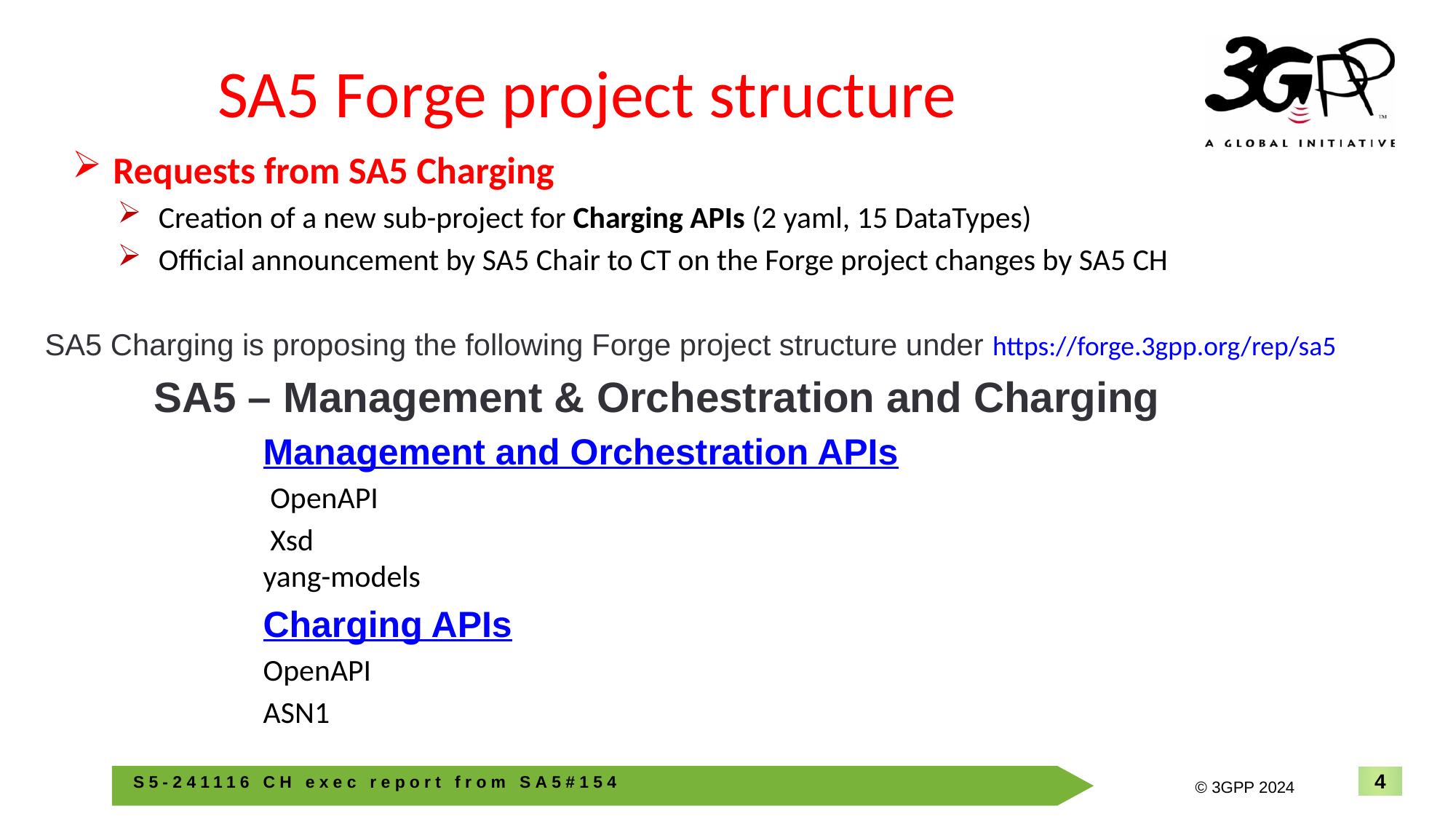

SA5 Forge project structure
Requests from SA5 Charging
Creation of a new sub-project for Charging APIs (2 yaml, 15 DataTypes)
Official announcement by SA5 Chair to CT on the Forge project changes by SA5 CH

SA5 Charging is proposing the following Forge project structure under https://forge.3gpp.org/rep/sa5
	SA5 – Management & Orchestration and Charging
          		Management and Orchestration APIs
               		 OpenAPI
               		 Xsd
                	yang-models
          		Charging APIs
                	OpenAPI
                	ASN1